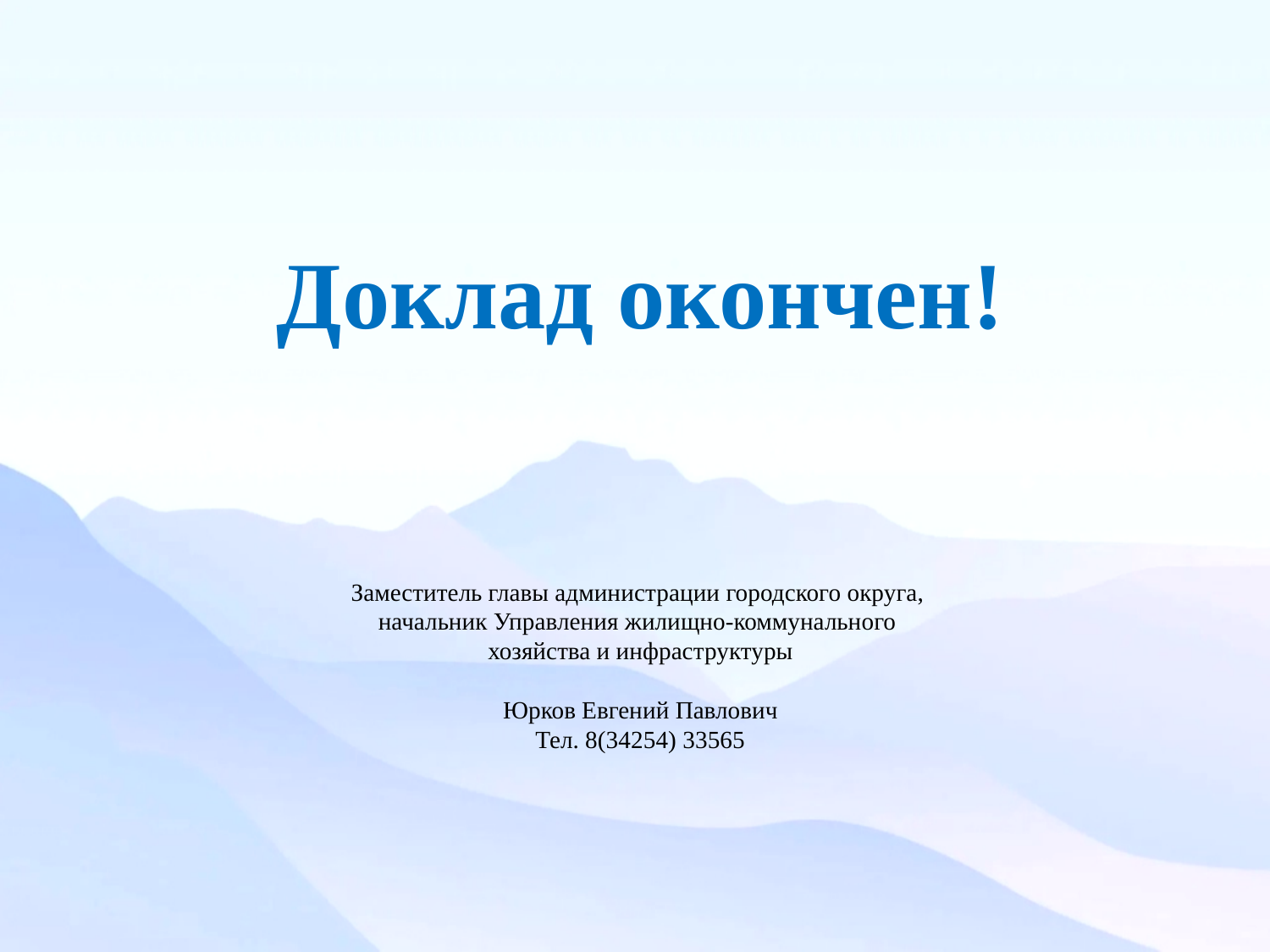

# Доклад окончен! Заместитель главы администрации городского округа, начальник Управления жилищно-коммунального хозяйства и инфраструктуры Юрков Евгений Павлович Тел. 8(34254) 33565